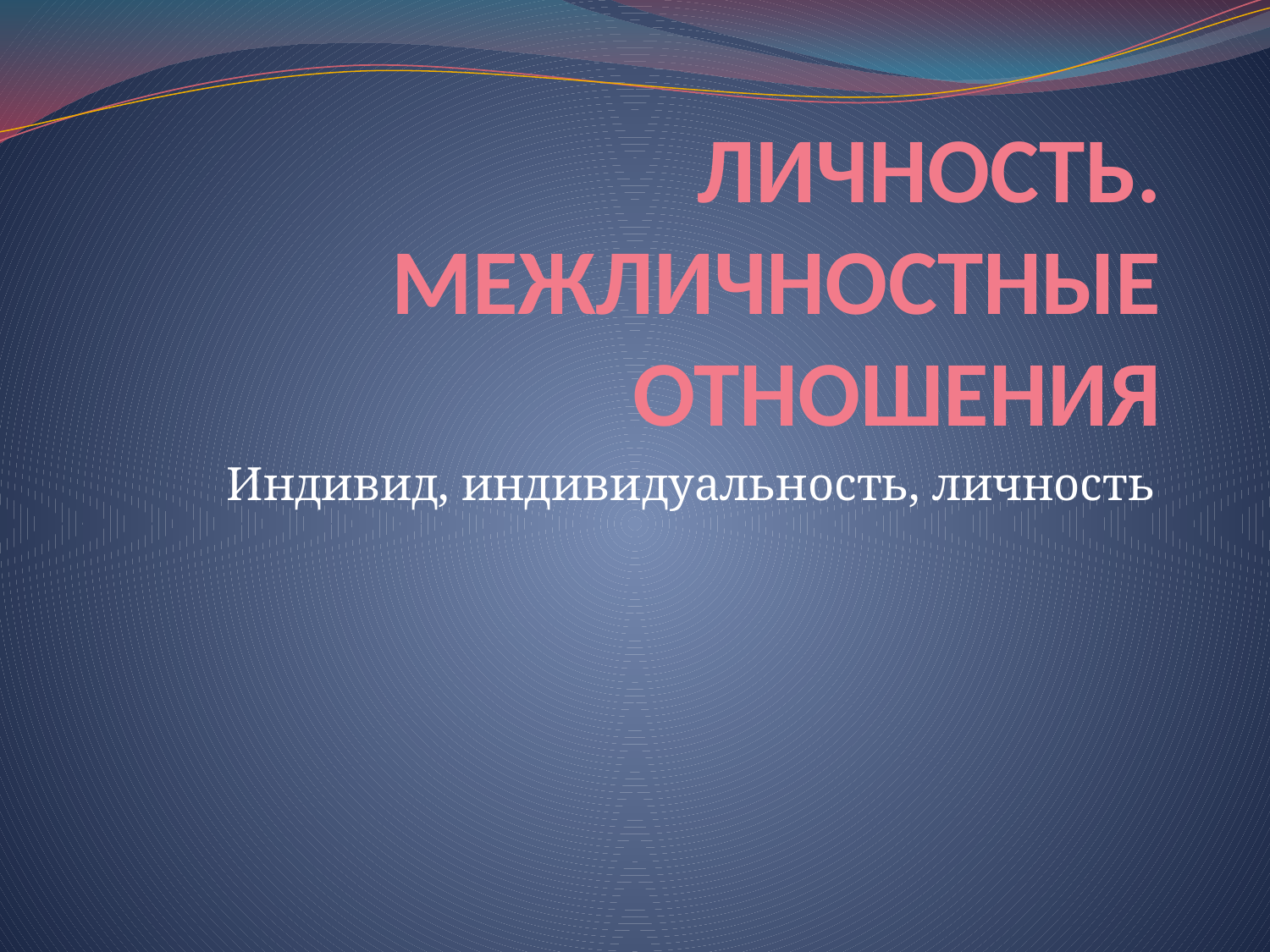

# ЛИЧНОСТЬ. МЕЖЛИЧНОСТНЫЕ ОТНОШЕНИЯ
Индивид, индивидуальность, личность